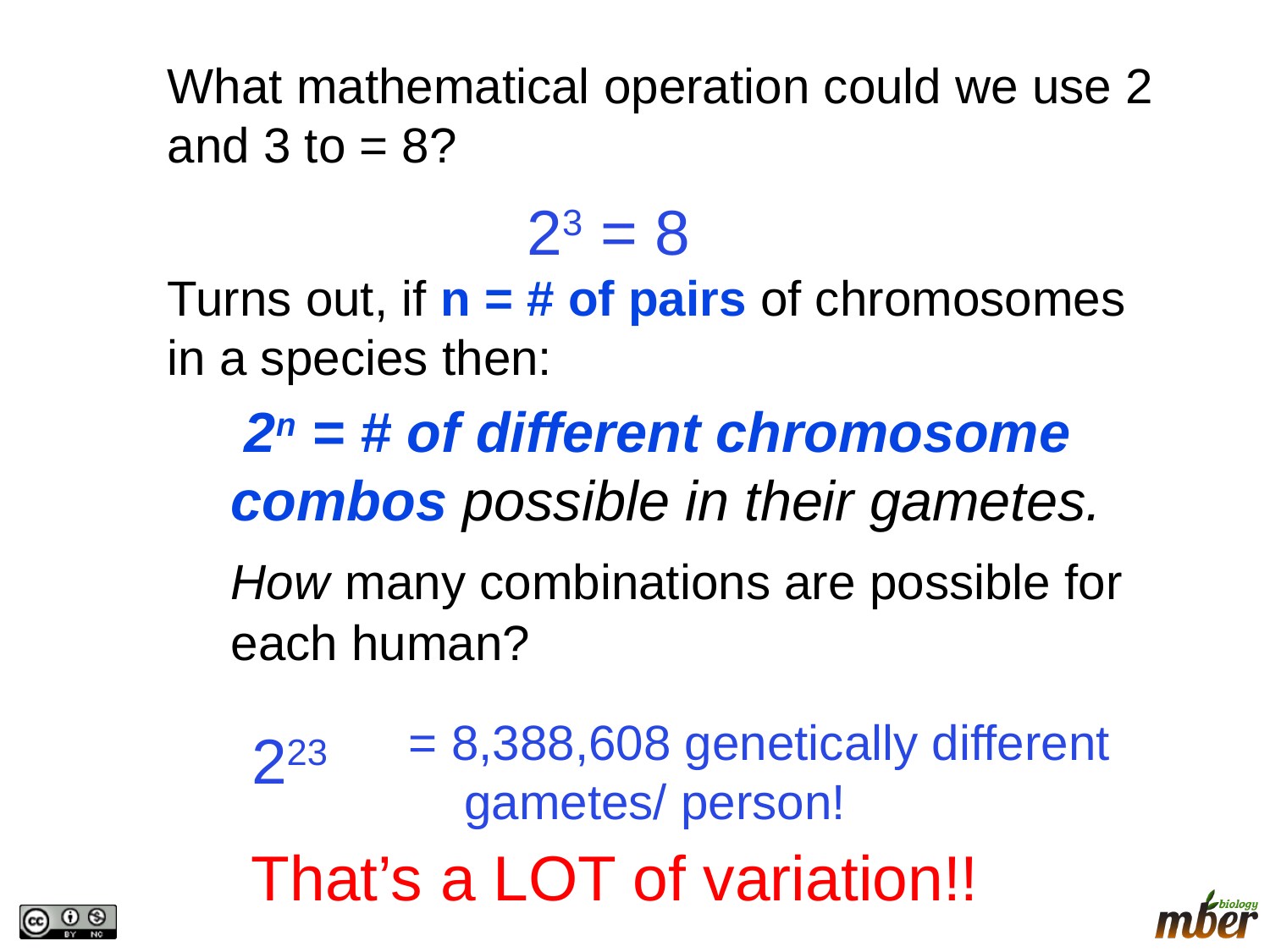

What mathematical operation could we use 2 and 3 to = 8?

Turns out, if n = # of pairs of chromosomes in a species then:
 2n = # of different chromosome combos possible in their gametes.
How many combinations are possible for each human?
23 = 8
= 8,388,608 genetically different
    gametes/ person!

223

That’s a LOT of variation!!